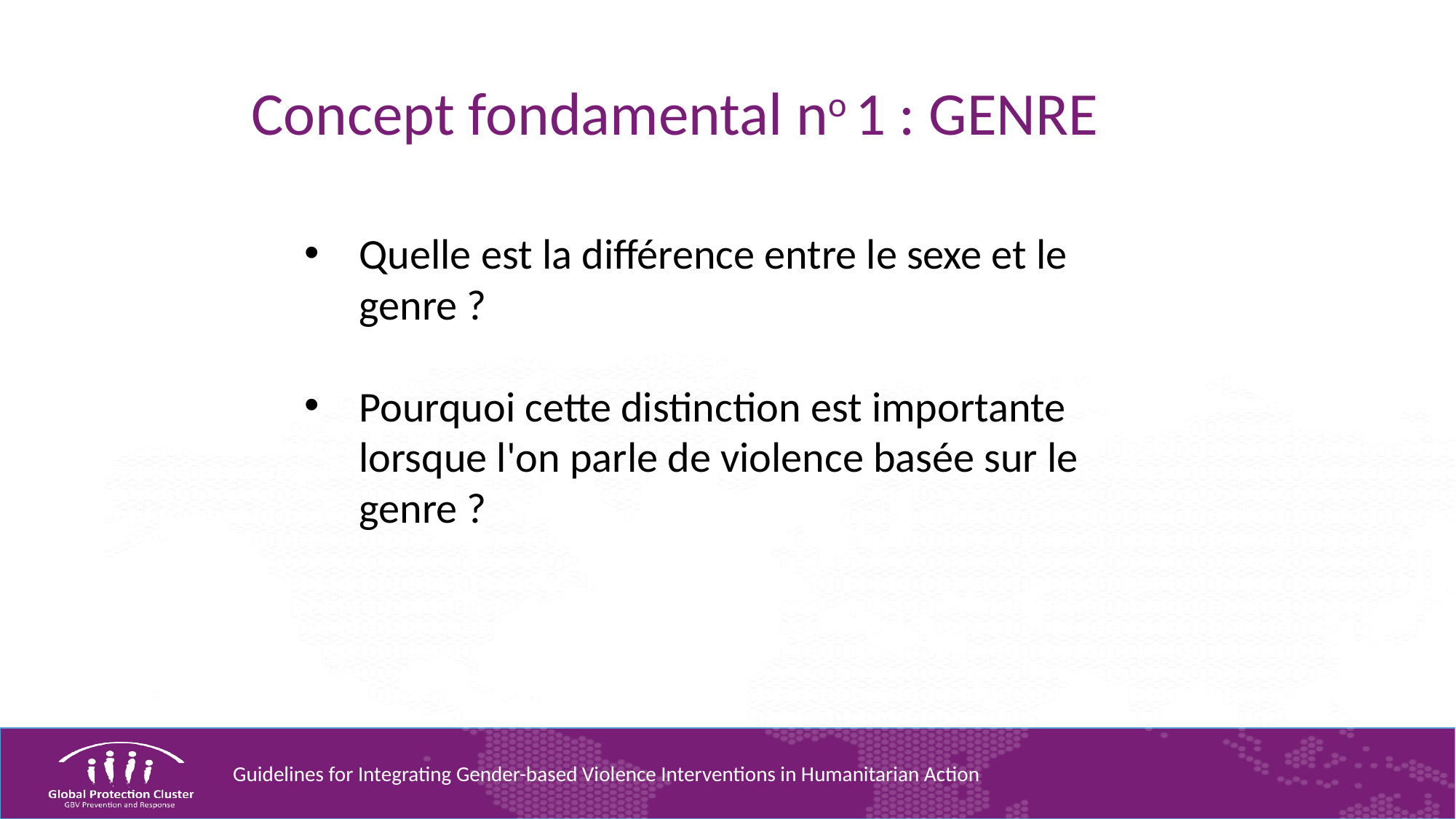

Concept fondamental no 1 : GENRE
Quelle est la différence entre le sexe et le genre ?

Pourquoi cette distinction est importante lorsque l'on parle de violence basée sur le genre ?